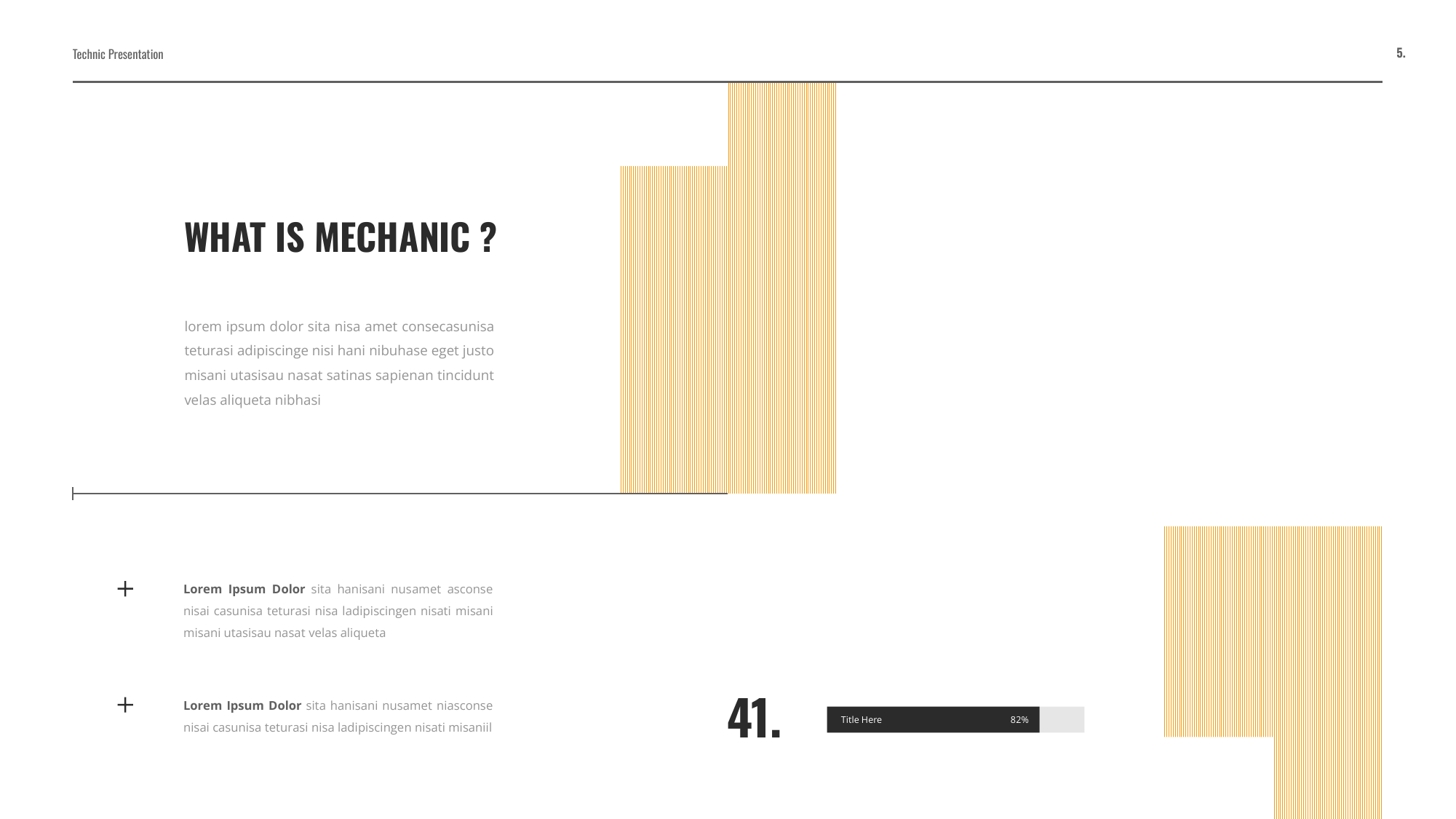

5.
Technic Presentation

WHAT IS MECHANIC ?
lorem ipsum dolor sita nisa amet consecasunisa teturasi adipiscinge nisi hani nibuhase eget justo misani utasisau nasat satinas sapienan tincidunt velas aliqueta nibhasi
Lorem Ipsum Dolor sita hanisani nusamet asconse nisai casunisa teturasi nisa ladipiscingen nisati misani misani utasisau nasat velas aliqueta

41.
Lorem Ipsum Dolor sita hanisani nusamet niasconse nisai casunisa teturasi nisa ladipiscingen nisati misaniil

82%
Title Here